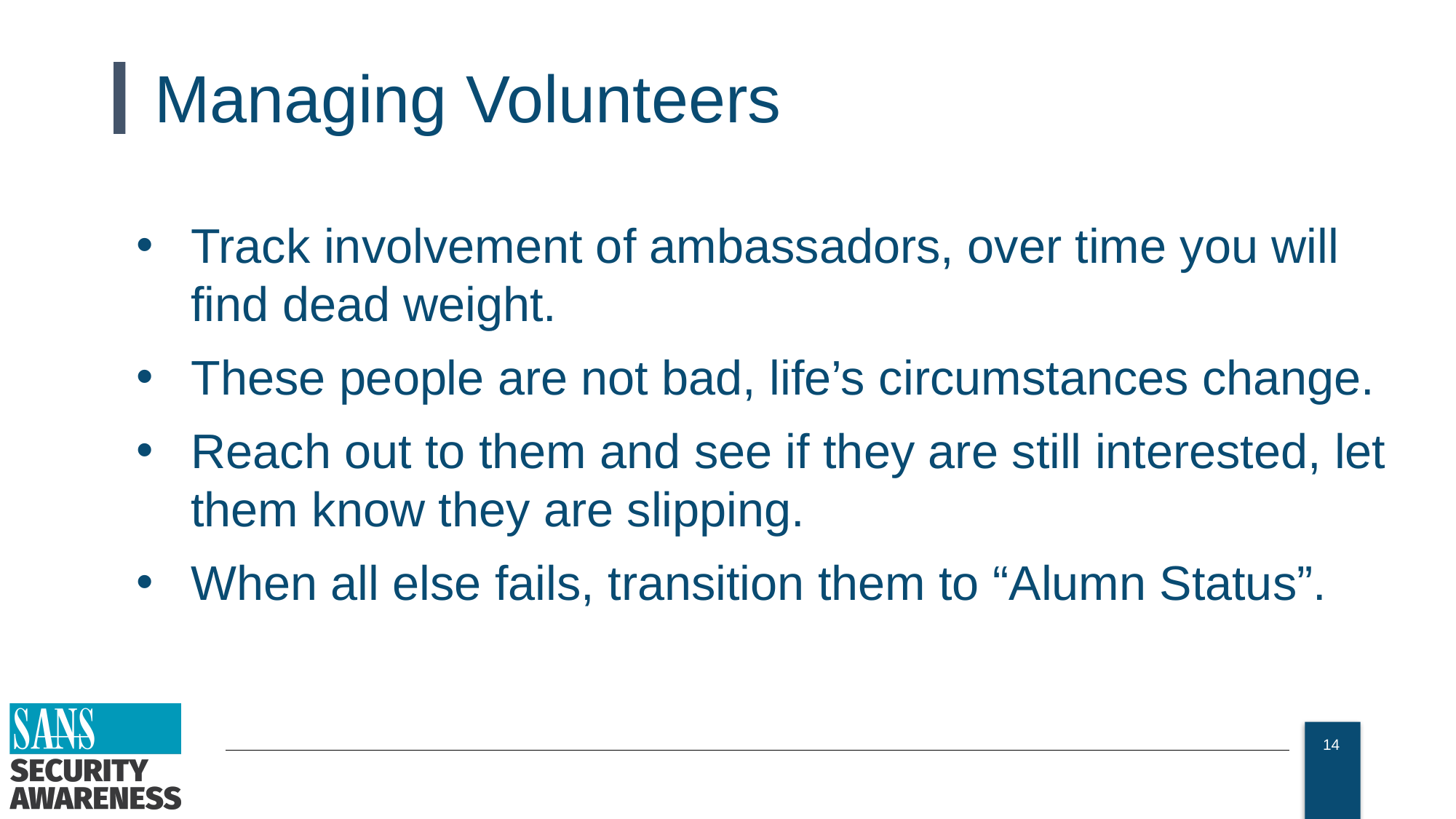

# Managing Volunteers
Track involvement of ambassadors, over time you will find dead weight.
These people are not bad, life’s circumstances change.
Reach out to them and see if they are still interested, let them know they are slipping.
When all else fails, transition them to “Alumn Status”.